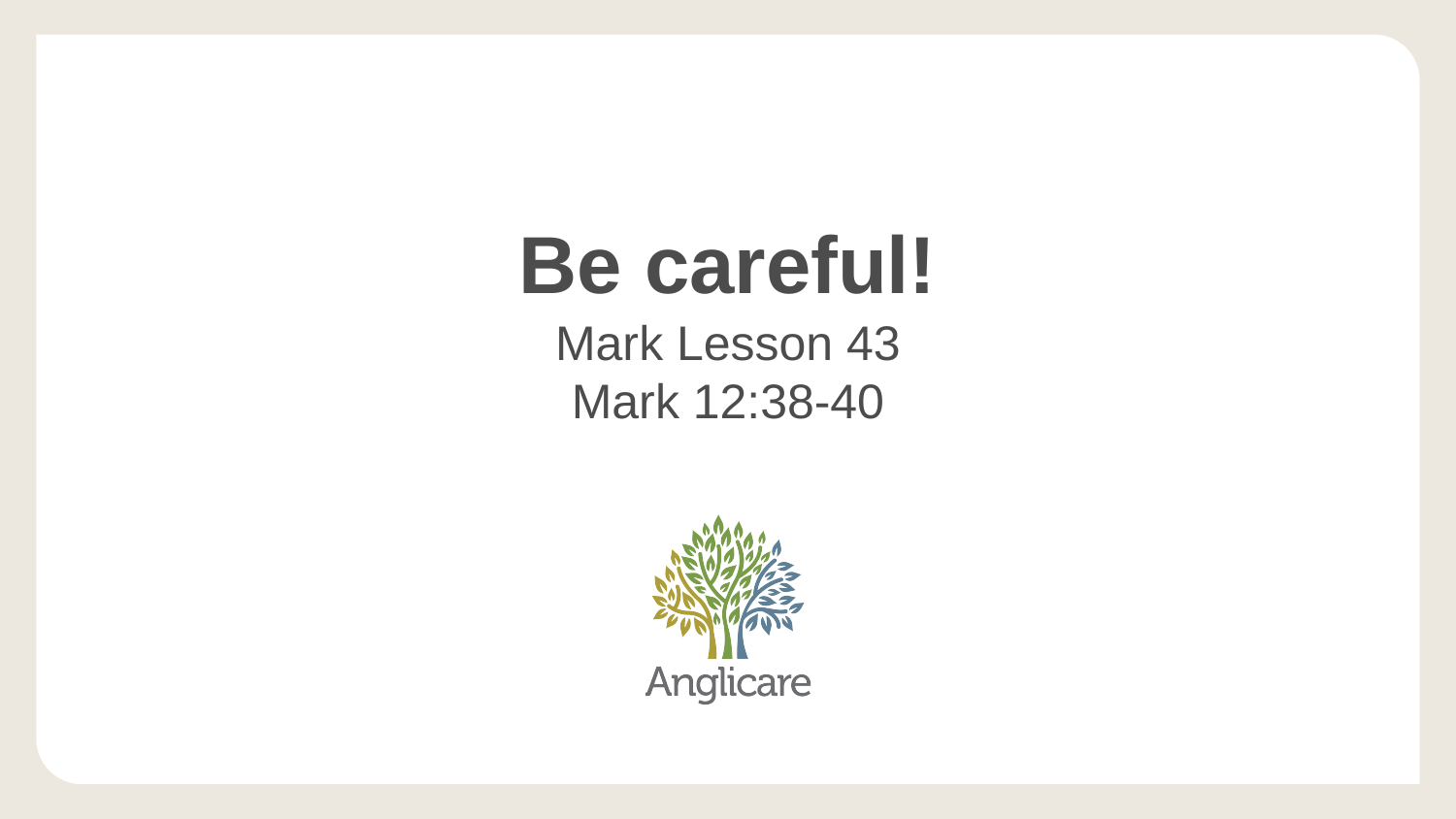

# Be careful!
Mark Lesson 43
Mark 12:38-40